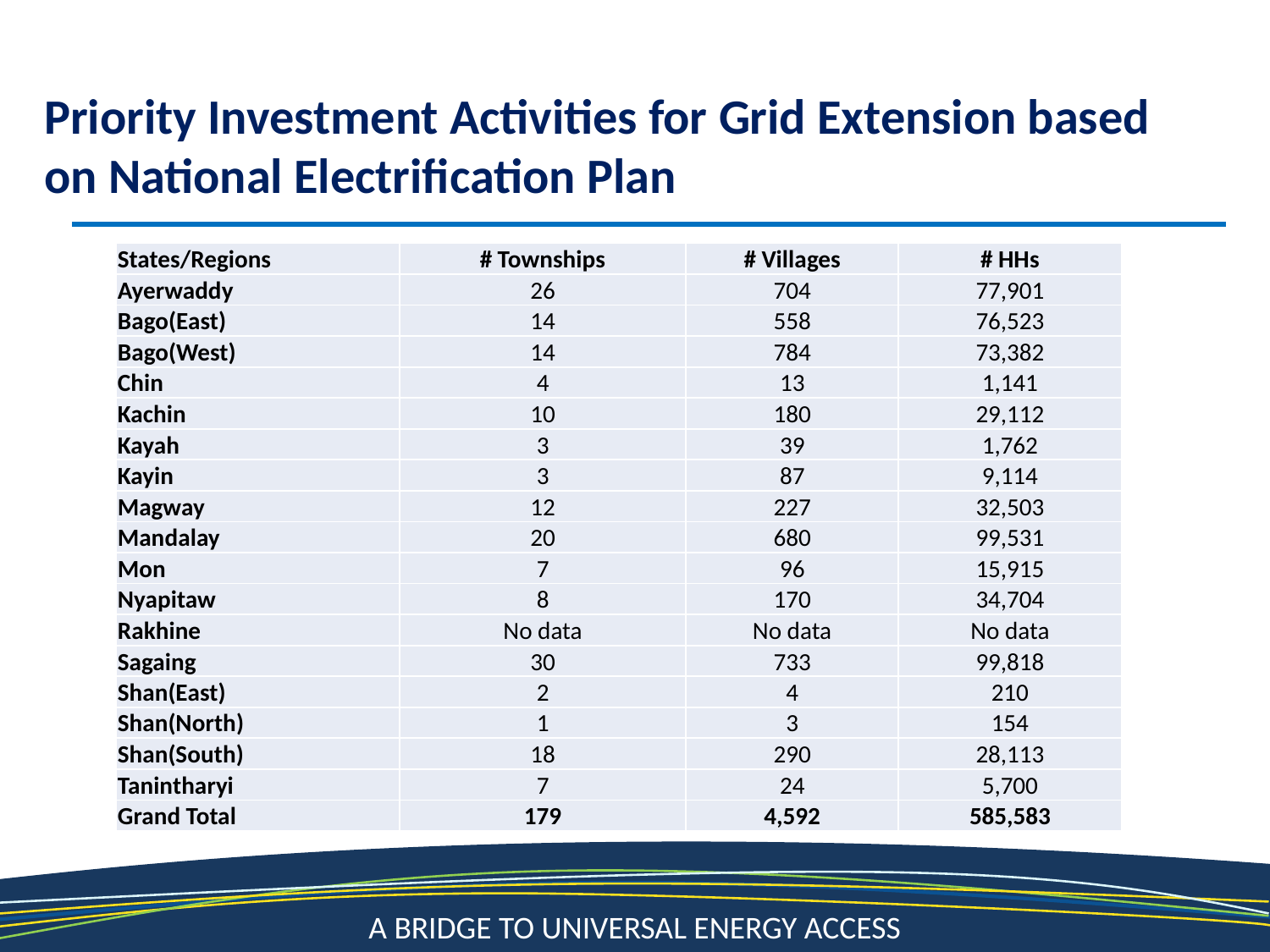

Priority Investment Activities for Grid Extension based on National Electrification Plan

| States/Regions | # Townships | # Villages | # HHs |
| --- | --- | --- | --- |
| Ayerwaddy | 26 | 704 | 77,901 |
| Bago(East) | 14 | 558 | 76,523 |
| Bago(West) | 14 | 784 | 73,382 |
| Chin | 4 | 13 | 1,141 |
| Kachin | 10 | 180 | 29,112 |
| Kayah | 3 | 39 | 1,762 |
| Kayin | 3 | 87 | 9,114 |
| Magway | 12 | 227 | 32,503 |
| Mandalay | 20 | 680 | 99,531 |
| Mon | 7 | 96 | 15,915 |
| Nyapitaw | 8 | 170 | 34,704 |
| Rakhine | No data | No data | No data |
| Sagaing | 30 | 733 | 99,818 |
| Shan(East) | 2 | 4 | 210 |
| Shan(North) | 1 | 3 | 154 |
| Shan(South) | 18 | 290 | 28,113 |
| Tanintharyi | 7 | 24 | 5,700 |
| Grand Total | 179 | 4,592 | 585,583 |

14

A Bridge to Universal Energy Access